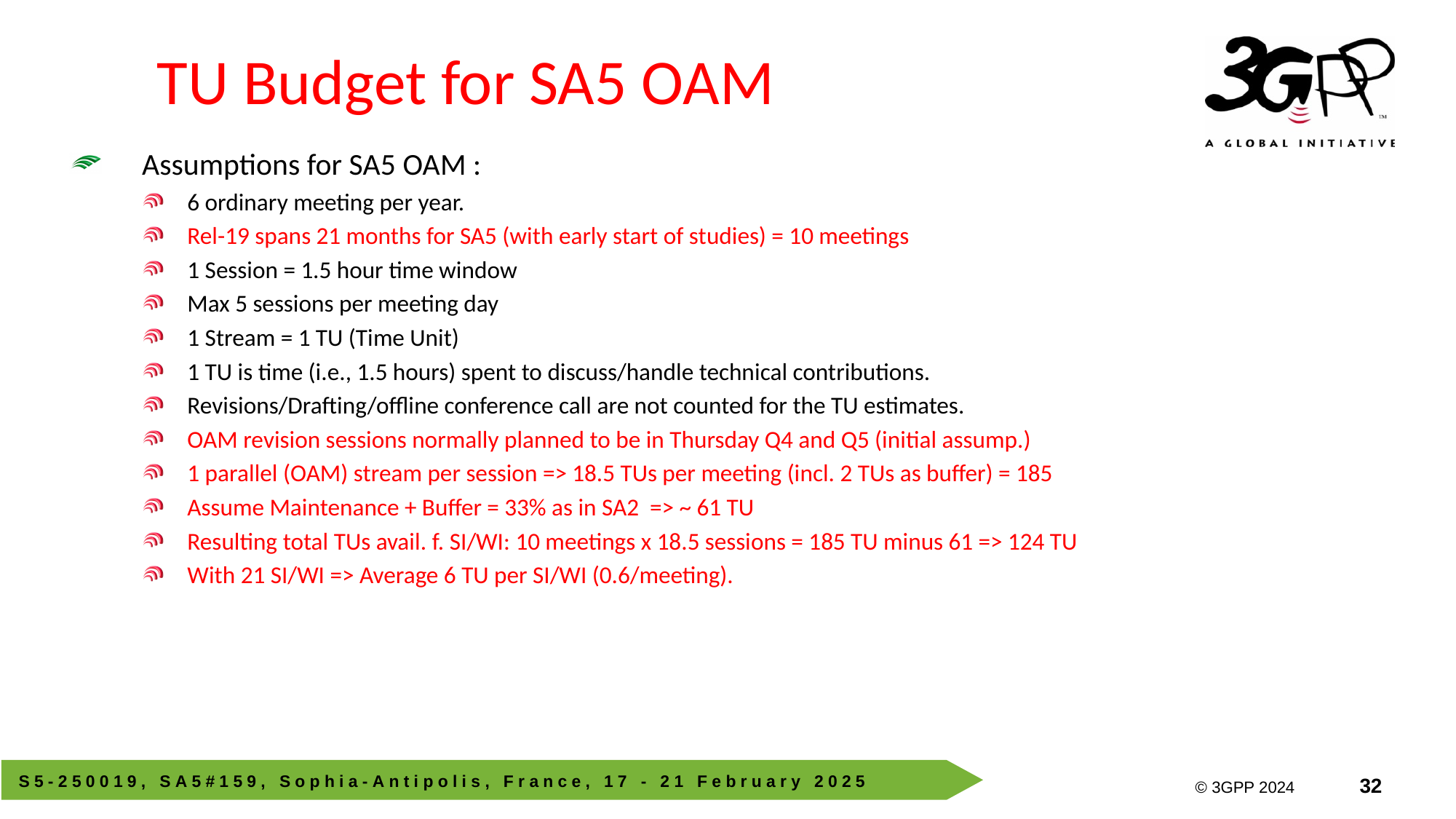

# TU Budget for SA5 OAM
Assumptions for SA5 OAM :
6 ordinary meeting per year.
Rel-19 spans 21 months for SA5 (with early start of studies) = 10 meetings
1 Session = 1.5 hour time window
Max 5 sessions per meeting day
1 Stream = 1 TU (Time Unit)
1 TU is time (i.e., 1.5 hours) spent to discuss/handle technical contributions.
Revisions/Drafting/offline conference call are not counted for the TU estimates.
OAM revision sessions normally planned to be in Thursday Q4 and Q5 (initial assump.)
1 parallel (OAM) stream per session => 18.5 TUs per meeting (incl. 2 TUs as buffer) = 185
Assume Maintenance + Buffer = 33% as in SA2  => ~ 61 TU
Resulting total TUs avail. f. SI/WI: 10 meetings x 18.5 sessions = 185 TU minus 61 => 124 TU
With 21 SI/WI => Average 6 TU per SI/WI (0.6/meeting).